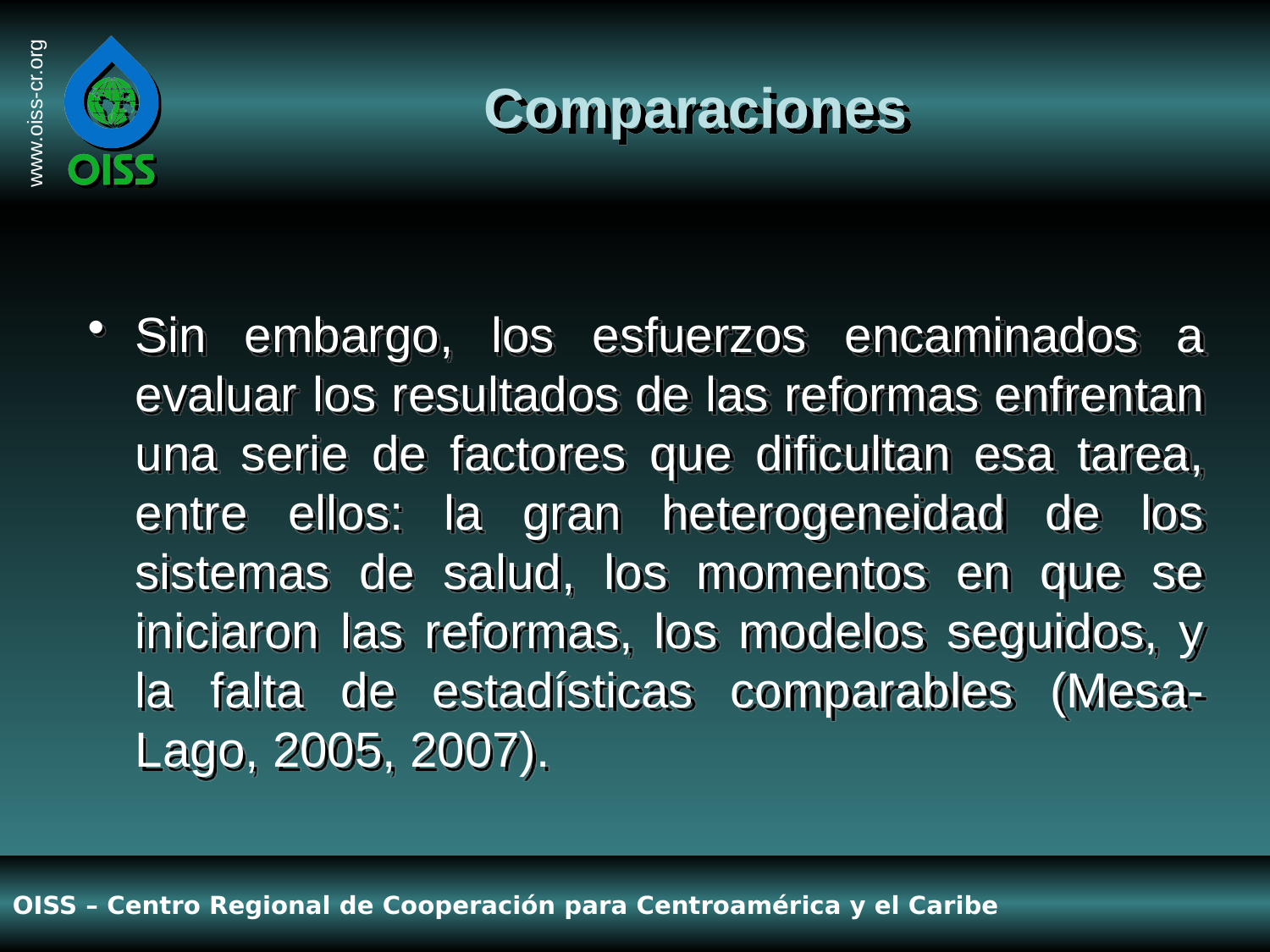

# Comparaciones
Sin embargo, los esfuerzos encaminados a evaluar los resultados de las reformas enfrentan una serie de factores que dificultan esa tarea, entre ellos: la gran heterogeneidad de los sistemas de salud, los momentos en que se iniciaron las reformas, los modelos seguidos, y la falta de estadísticas comparables (Mesa-Lago, 2005, 2007).